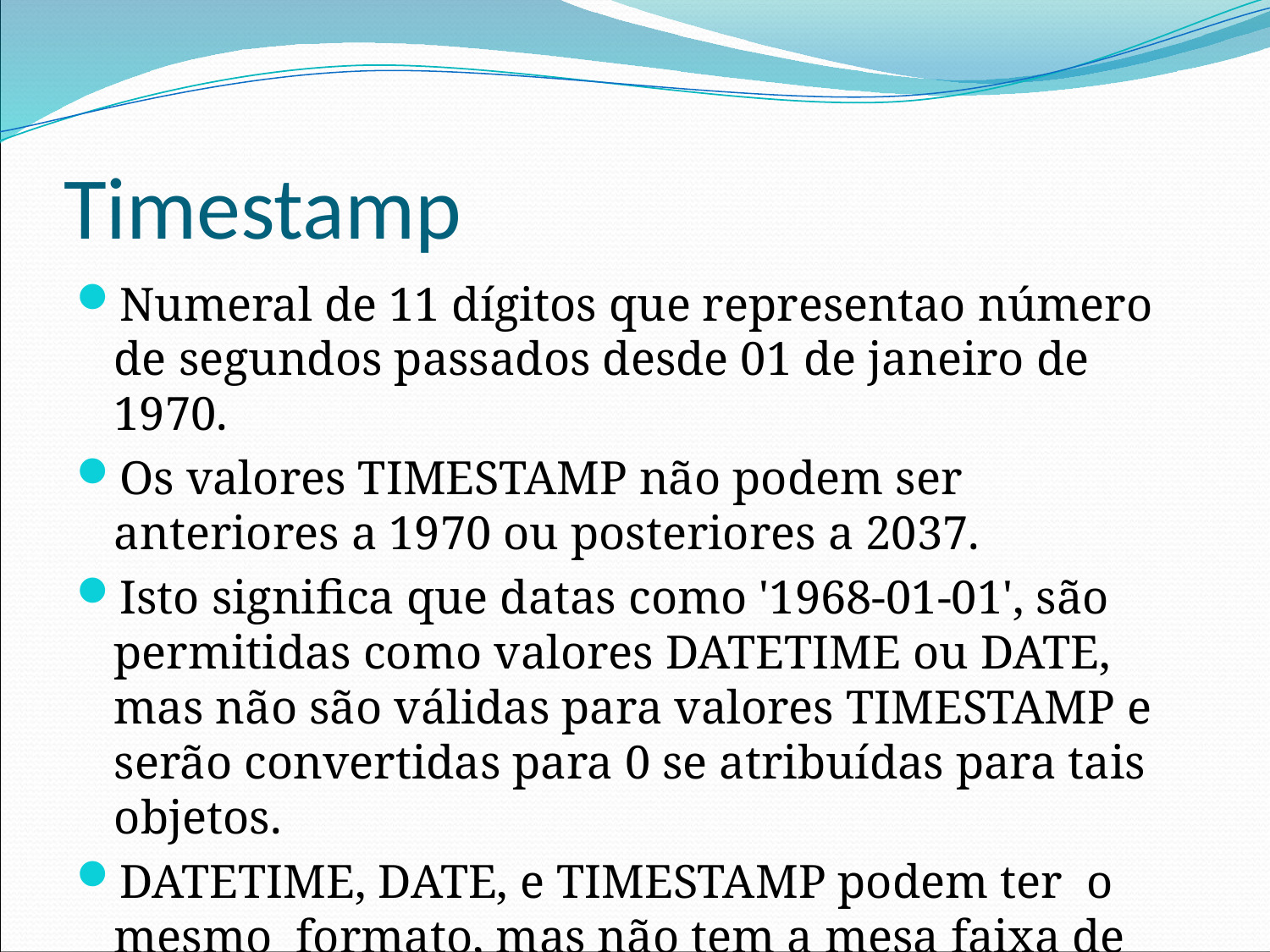

# Timestamp
Numeral de 11 dígitos que representao número de segundos passados desde 01 de janeiro de 1970.
Os valores TIMESTAMP não podem ser anteriores a 1970 ou posteriores a 2037.
Isto significa que datas como '1968-01-01', são permitidas como valores DATETIME ou DATE, mas não são válidas para valores TIMESTAMP e serão convertidas para 0 se atribuídas para tais objetos.
DATETIME, DATE, e TIMESTAMP podem ter  o mesmo  formato, mas não tem a mesa faixa de valores.